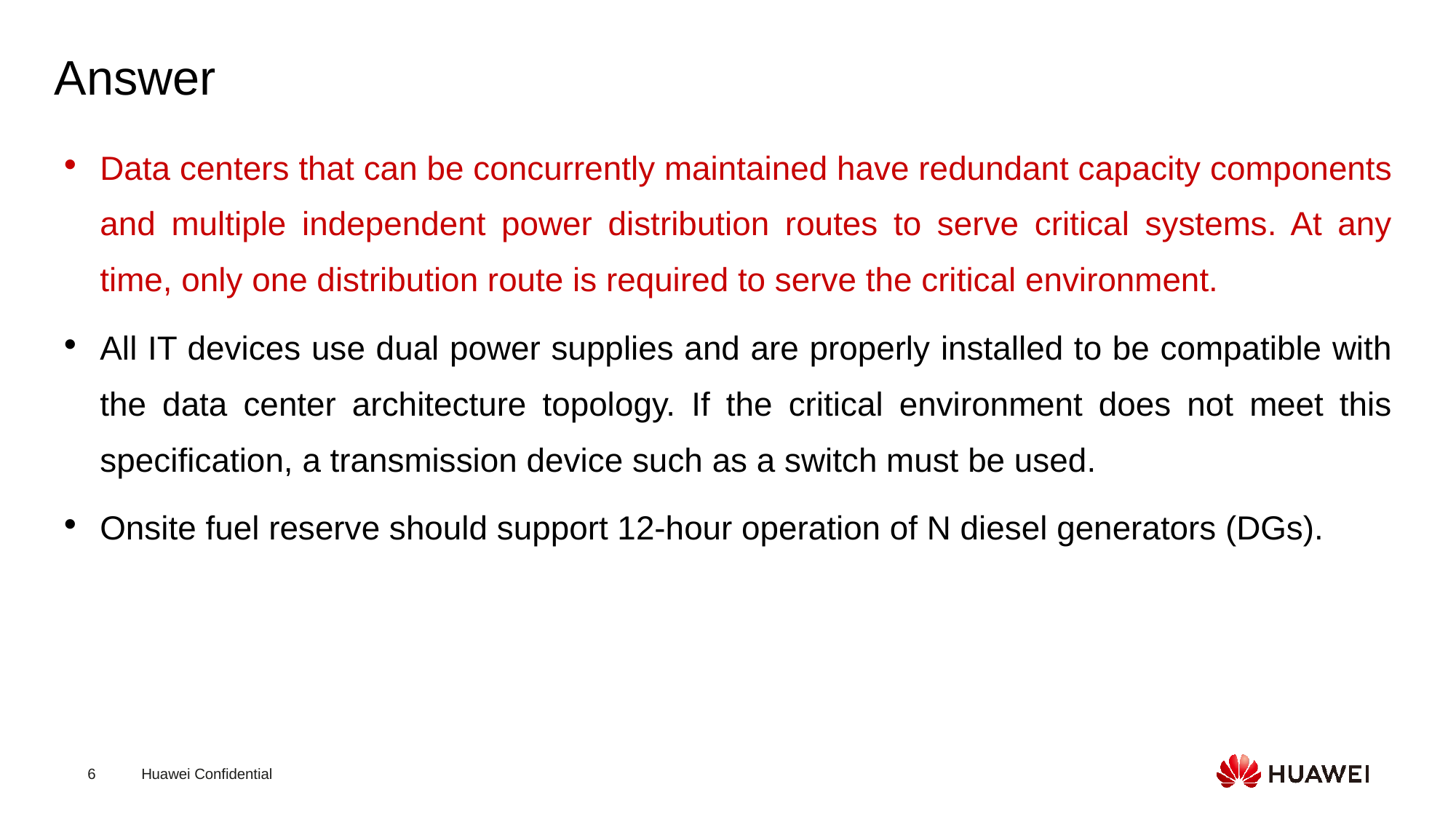

# Answer
Data centers that can be concurrently maintained have redundant capacity components and multiple independent power distribution routes to serve critical systems. At any time, only one distribution route is required to serve the critical environment.
All IT devices use dual power supplies and are properly installed to be compatible with the data center architecture topology. If the critical environment does not meet this specification, a transmission device such as a switch must be used.
Onsite fuel reserve should support 12-hour operation of N diesel generators (DGs).